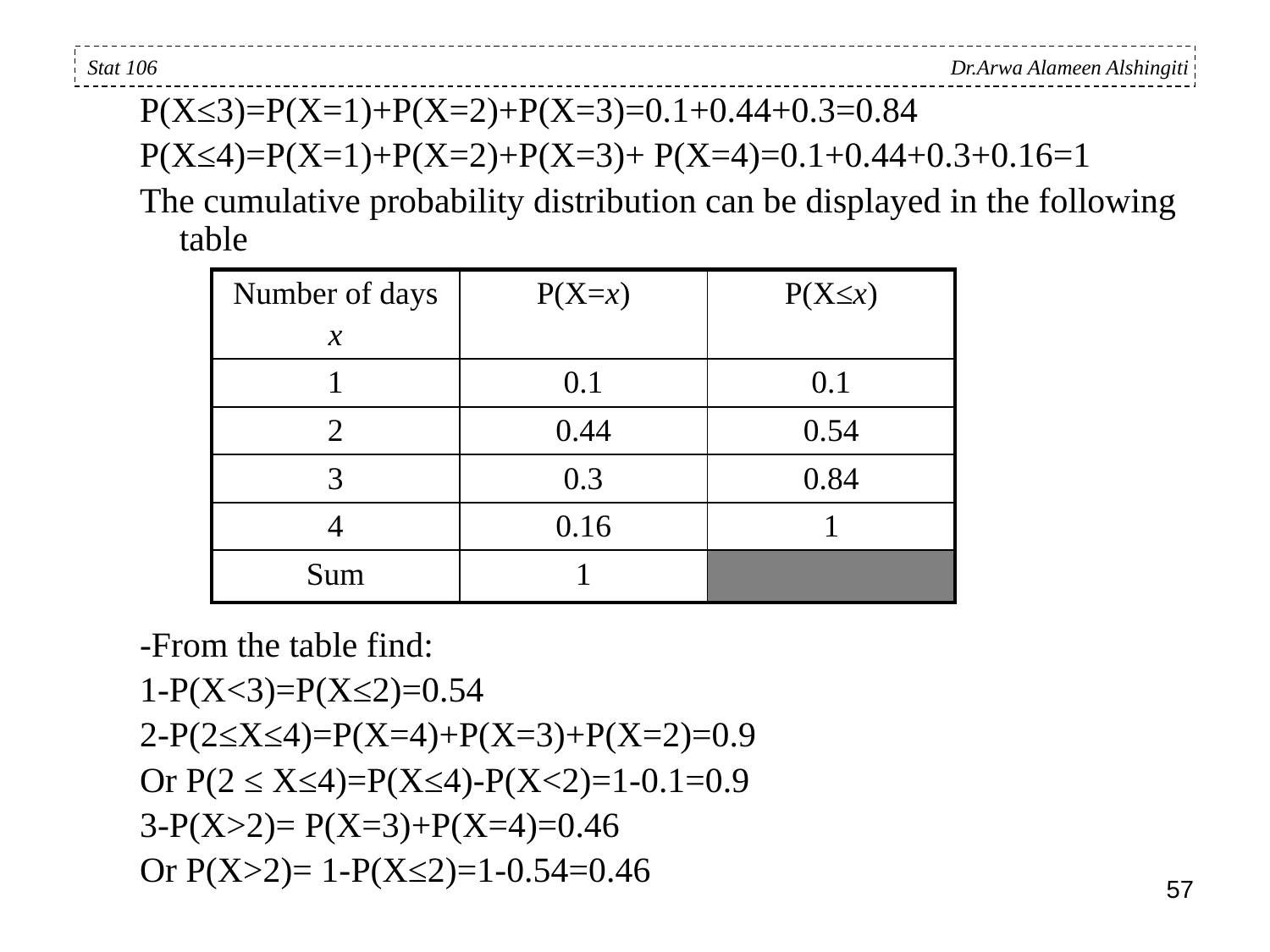

P(X≤3)=P(X=1)+P(X=2)+P(X=3)=0.1+0.44+0.3=0.84
P(X≤4)=P(X=1)+P(X=2)+P(X=3)+ P(X=4)=0.1+0.44+0.3+0.16=1
The cumulative probability distribution can be displayed in the following table

-From the table find:
1-P(X<3)=P(X≤2)=0.54
2-P(2≤X≤4)=P(X=4)+P(X=3)+P(X=2)=0.9
Or P(2 ≤ X≤4)=P(X≤4)-P(X<2)=1-0.1=0.9
3-P(X>2)= P(X=3)+P(X=4)=0.46
Or P(X>2)= 1-P(X≤2)=1-0.54=0.46
Stat 106                                                                                                                                                      Dr.Arwa Alameen Alshingiti
| Number of days x | P(X=x) | P(X≤x) |
| --- | --- | --- |
| 1 | 0.1 | 0.1 |
| 2 | 0.44 | 0.54 |
| 3 | 0.3 | 0.84 |
| 4 | 0.16 | 1 |
| Sum | 1 |  |

57